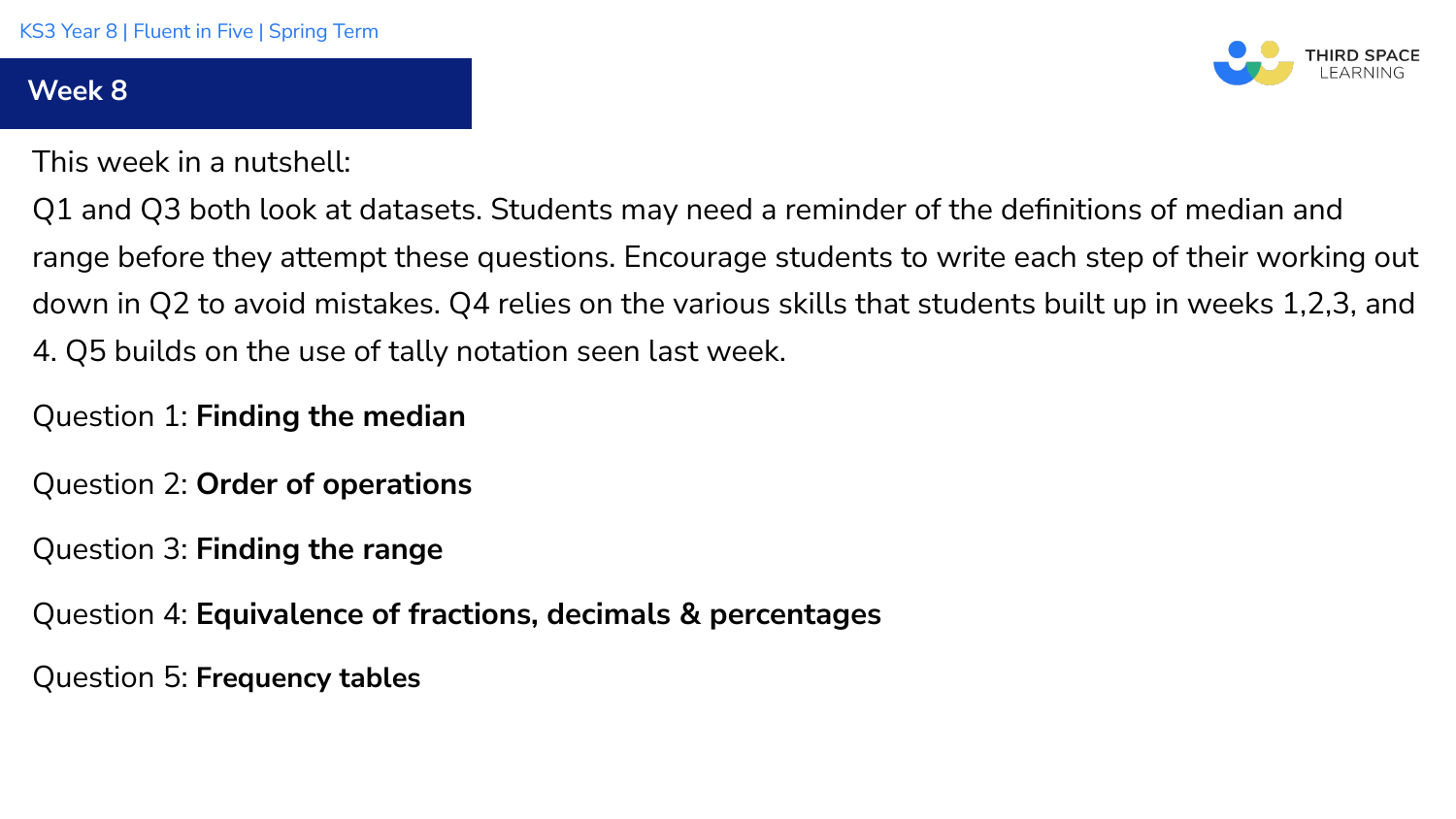

Week 8
| This week in a nutshell: Q1 and Q3 both look at datasets. Students may need a reminder of the definitions of median and range before they attempt these questions. Encourage students to write each step of their working out down in Q2 to avoid mistakes. Q4 relies on the various skills that students built up in weeks 1,2,3, and 4. Q5 builds on the use of tally notation seen last week. |
| --- |
| Question 1: Finding the median |
| Question 2: Order of operations |
| Question 3: Finding the range |
| Question 4: Equivalence of fractions, decimals & percentages |
| Question 5: Frequency tables |